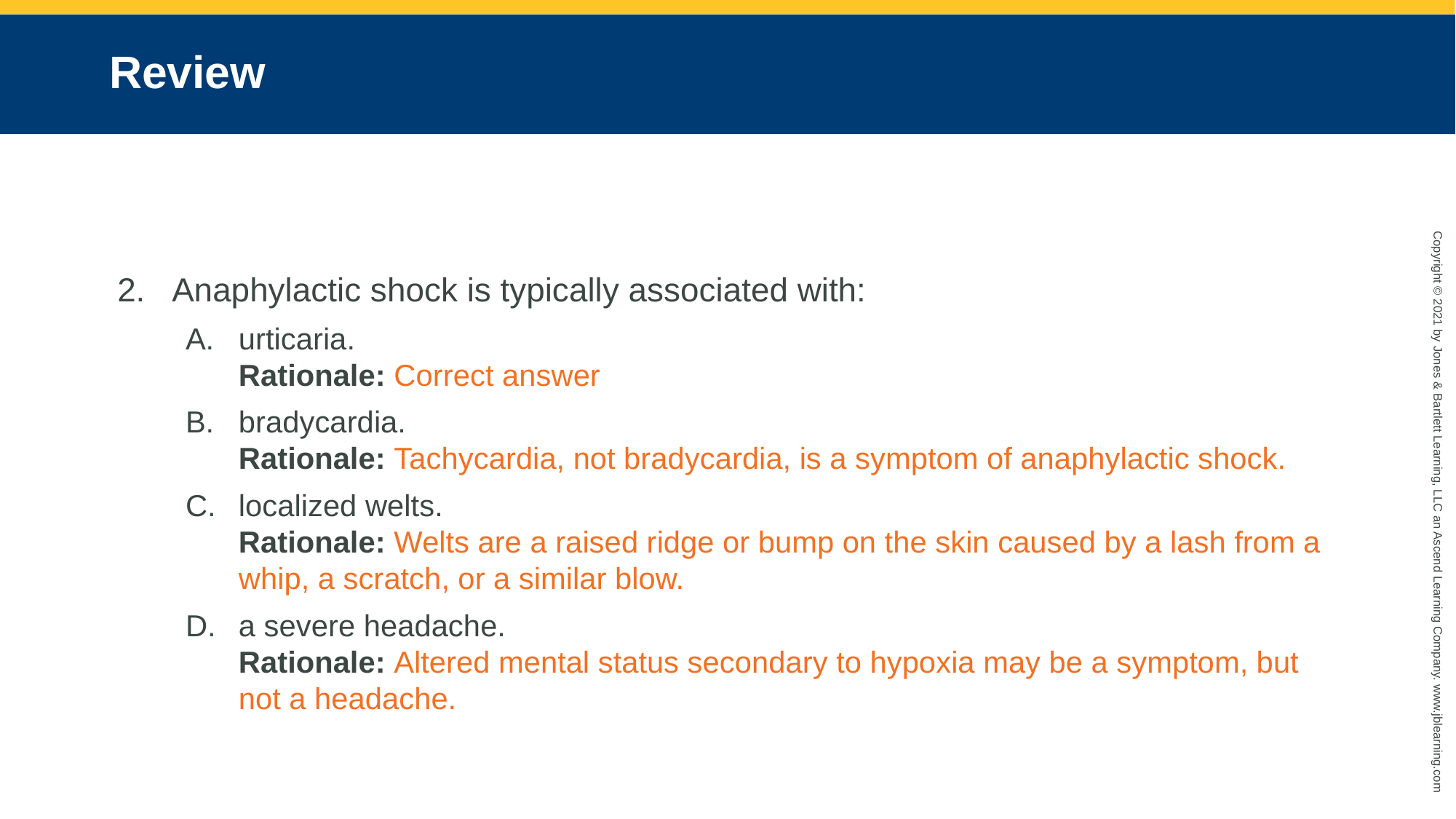

# Review
Anaphylactic shock is typically associated with:
urticaria.
Rationale: Correct answer
bradycardia.
Rationale: Tachycardia, not bradycardia, is a symptom of anaphylactic shock.
localized welts.
Rationale: Welts are a raised ridge or bump on the skin caused by a lash from a whip, a scratch, or a similar blow.
a severe headache.
Rationale: Altered mental status secondary to hypoxia may be a symptom, but not a headache.